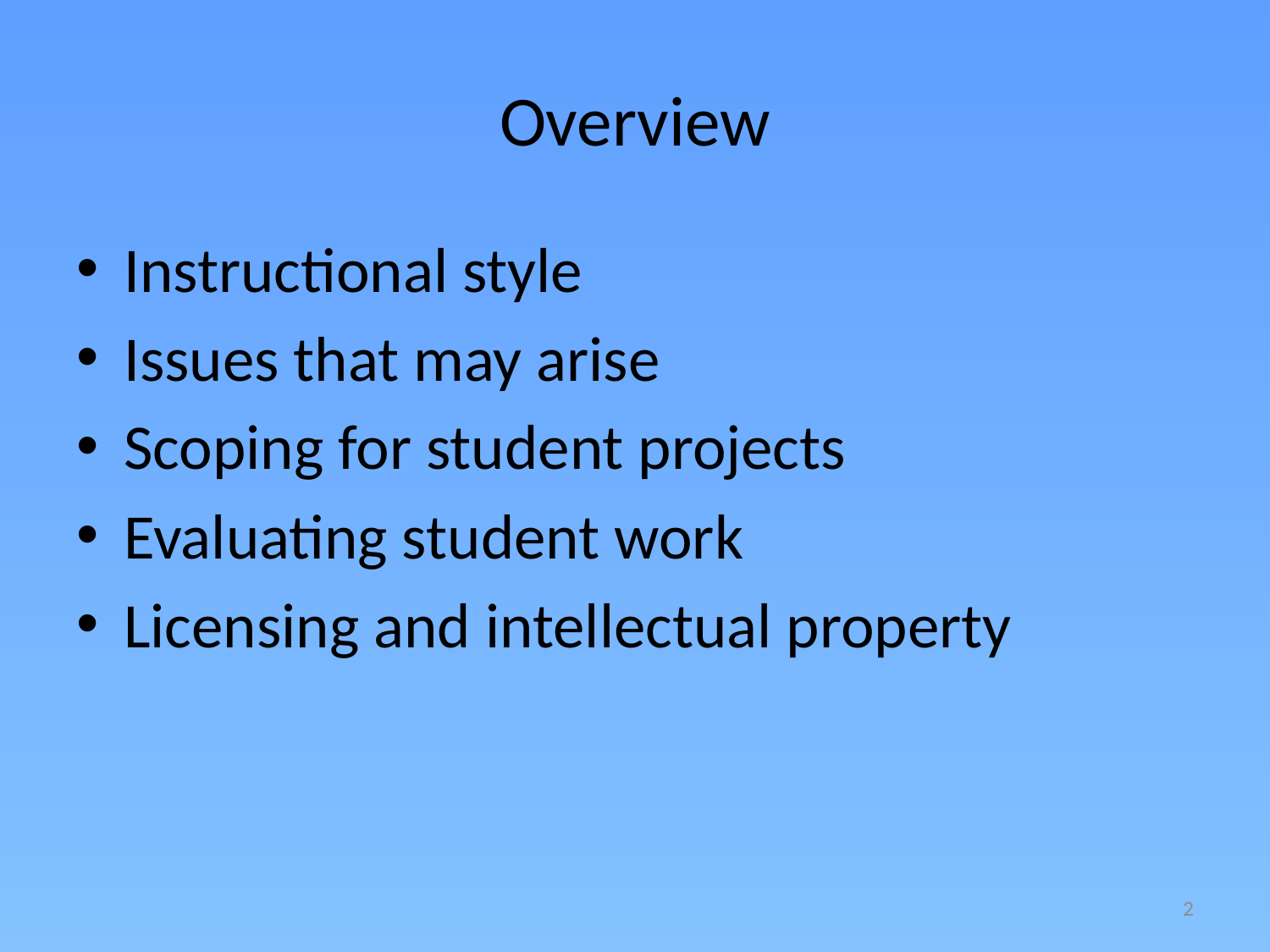

# Overview
Instructional style
Issues that may arise
Scoping for student projects
Evaluating student work
Licensing and intellectual property

2